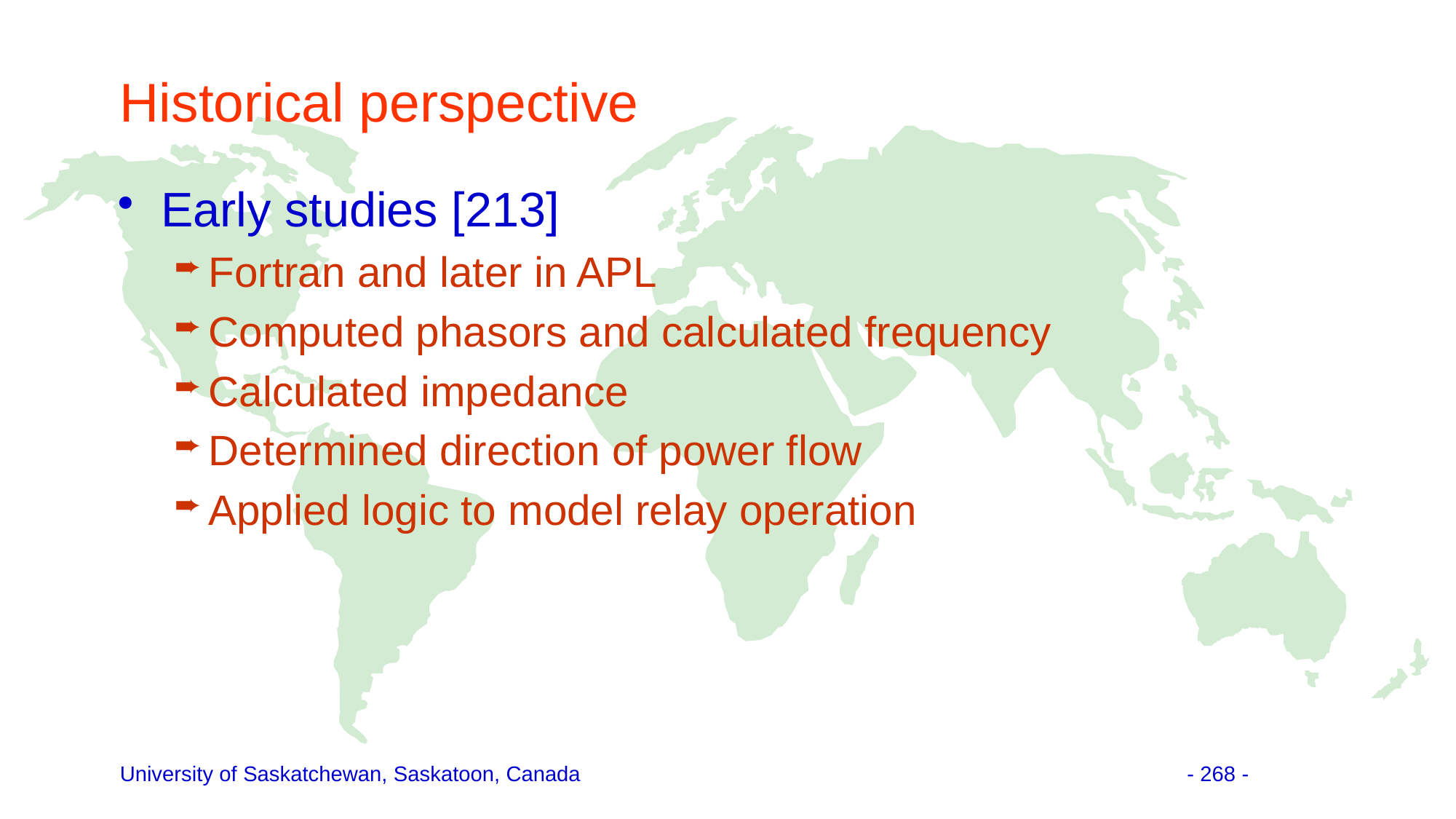

# Historical perspective
Early studies [213]
Fortran and later in APL
Computed phasors and calculated frequency
Calculated impedance
Determined direction of power flow
Applied logic to model relay operation